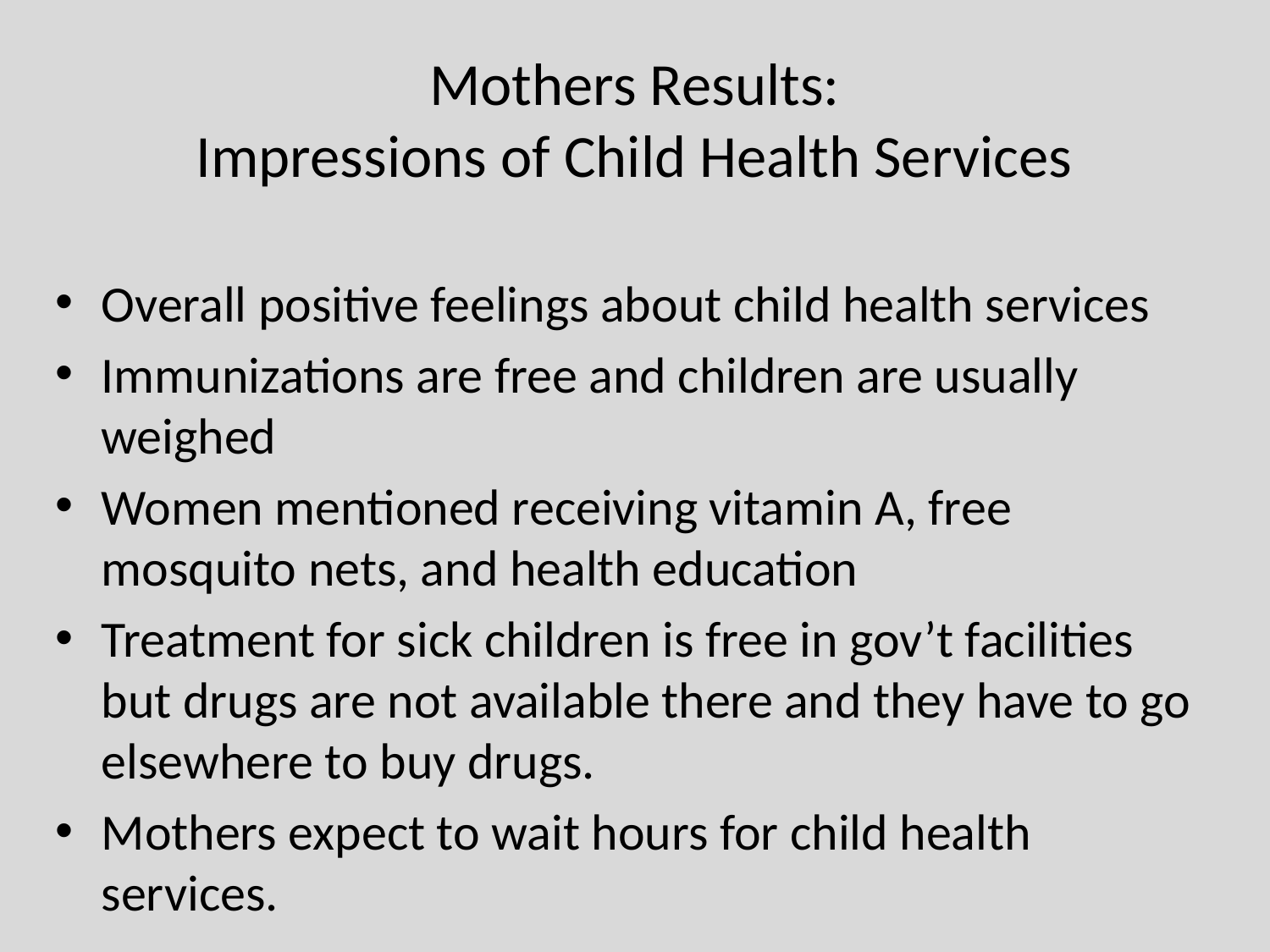

# Mothers Results: Impressions of Child Health Services
Overall positive feelings about child health services
Immunizations are free and children are usually weighed
Women mentioned receiving vitamin A, free mosquito nets, and health education
Treatment for sick children is free in gov’t facilities but drugs are not available there and they have to go elsewhere to buy drugs.
Mothers expect to wait hours for child health services.